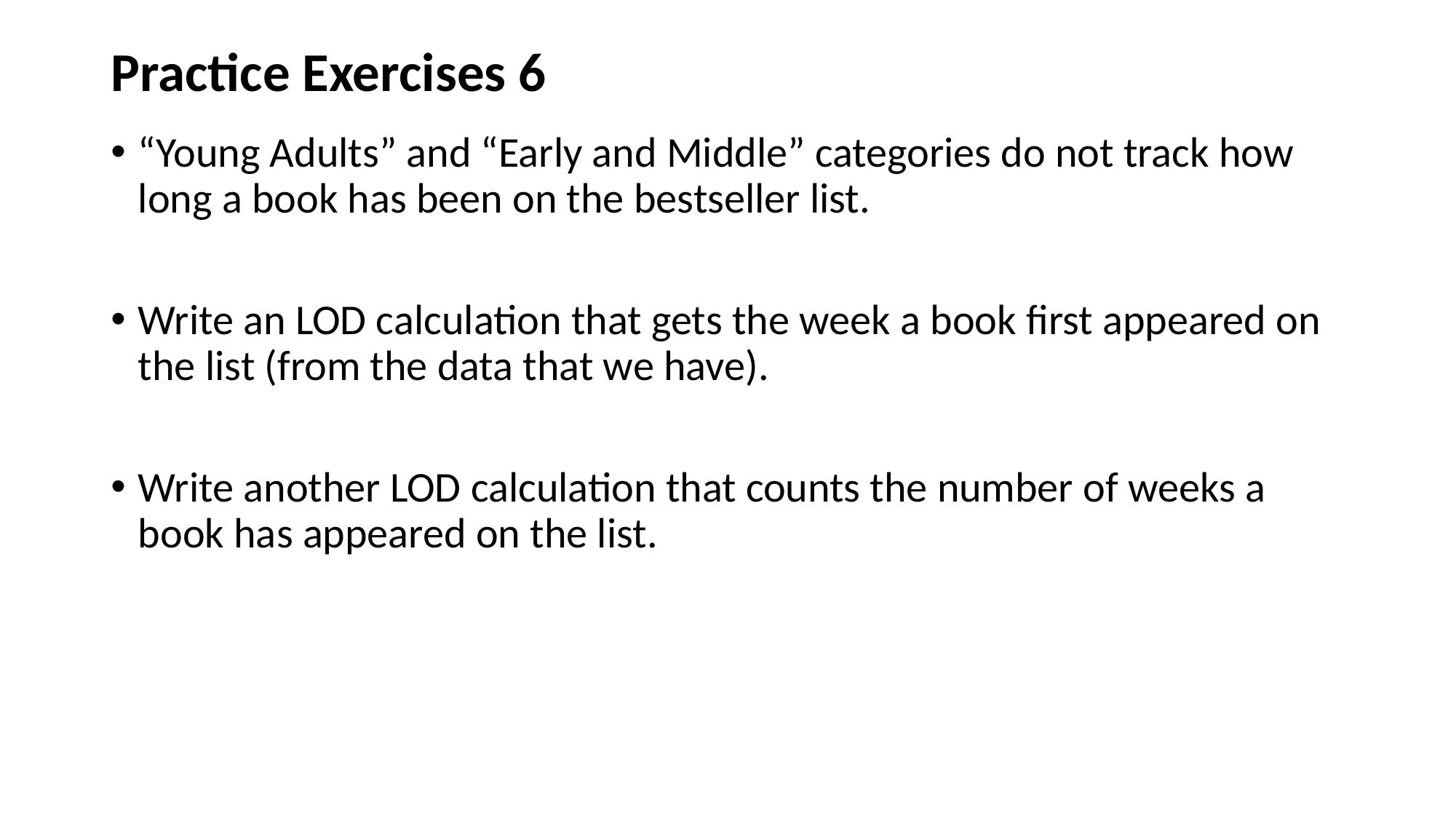

Practice Exercises 6
“Young Adults” and “Early and Middle” categories do not track how long a book has been on the bestseller list.

Write an LOD calculation that gets the week a book first appeared on the list (from the data that we have).

Write another LOD calculation that counts the number of weeks a book has appeared on the list.